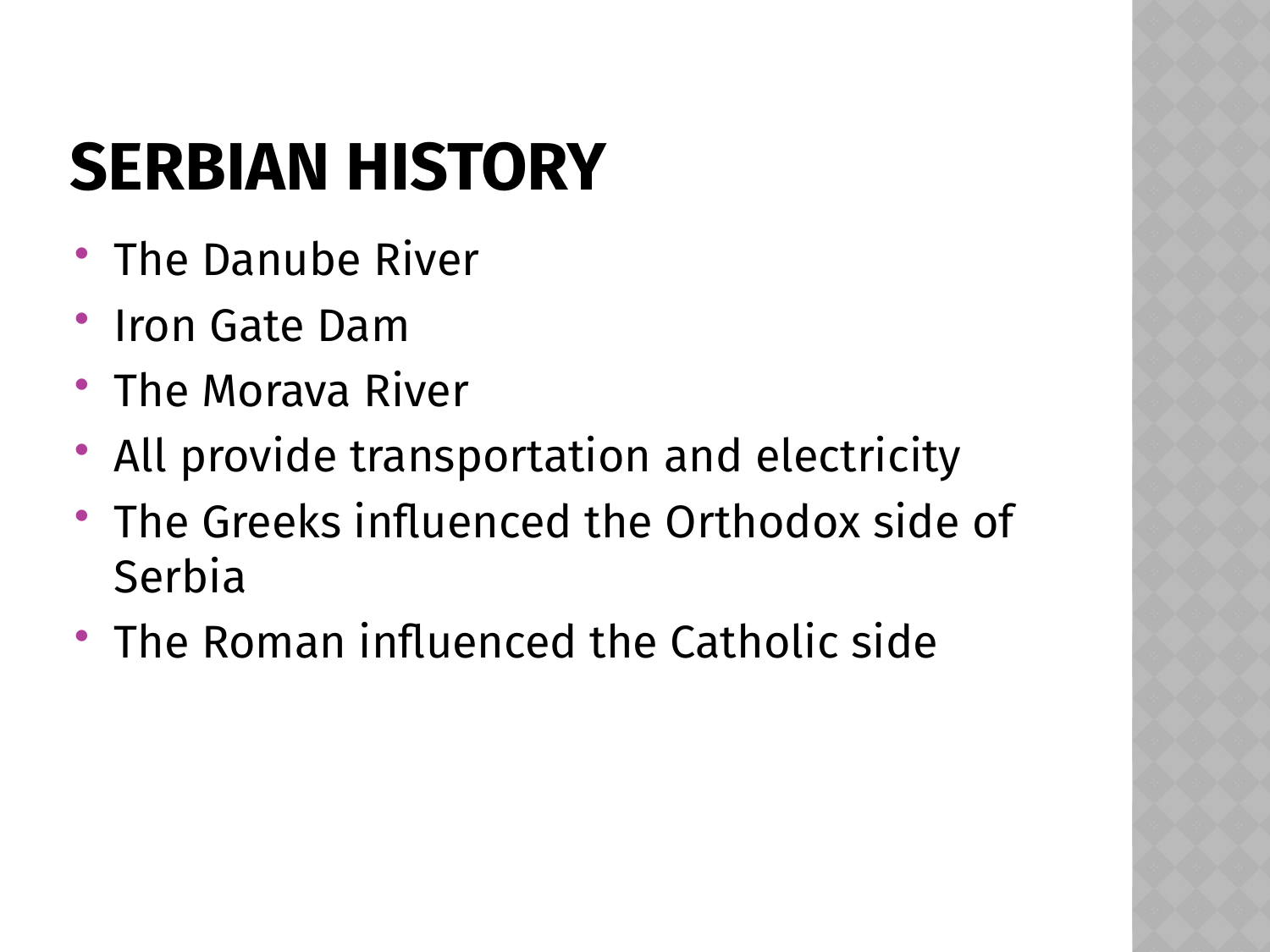

# Serbian history
The Danube River
Iron Gate Dam
The Morava River
All provide transportation and electricity
The Greeks influenced the Orthodox side of Serbia
The Roman influenced the Catholic side